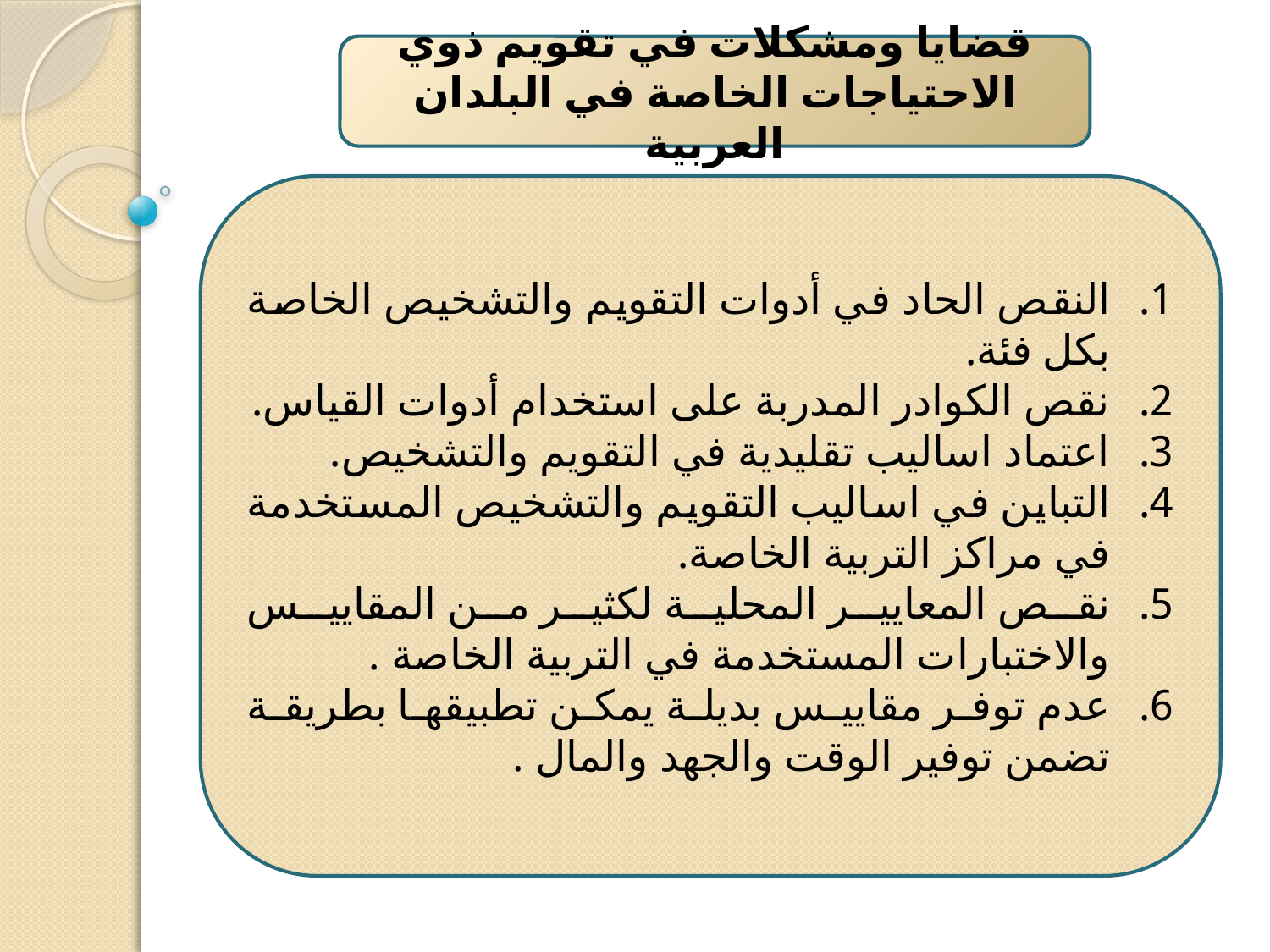

قضايا ومشكلات في تقويم ذوي الاحتياجات الخاصة في البلدان العربية
النقص الحاد في أدوات التقويم والتشخيص الخاصة بكل فئة.
نقص الكوادر المدربة على استخدام أدوات القياس.
اعتماد اساليب تقليدية في التقويم والتشخيص.
التباين في اساليب التقويم والتشخيص المستخدمة في مراكز التربية الخاصة.
نقص المعايير المحلية لكثير من المقاييس والاختبارات المستخدمة في التربية الخاصة .
عدم توفر مقاييس بديلة يمكن تطبيقها بطريقة تضمن توفير الوقت والجهد والمال .